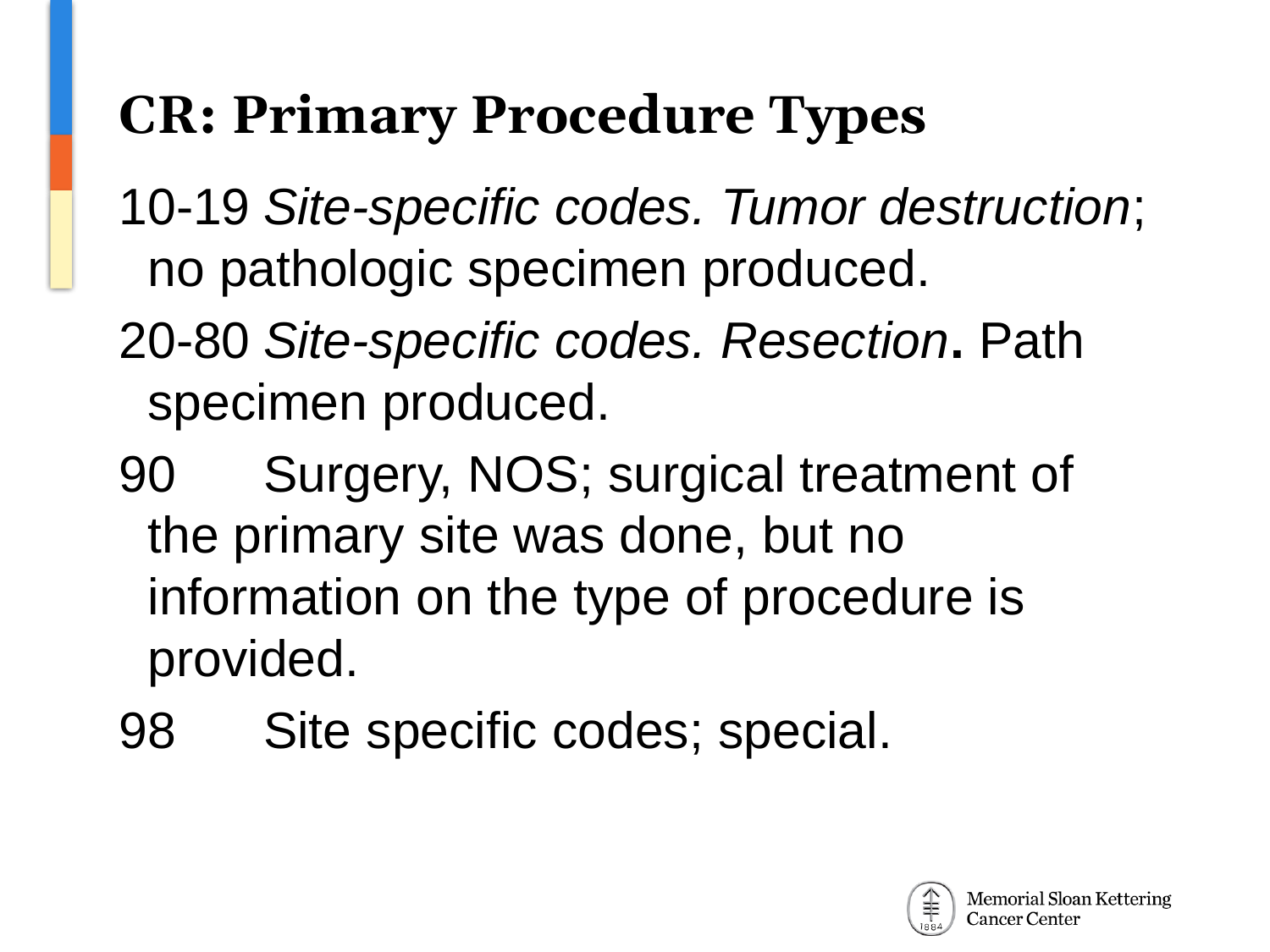

# CR: Primary Procedure Types
10-19	Site-specific codes. Tumor destruction; no pathologic specimen produced.
20-80	Site-specific codes. Resection. Path specimen produced.
90	Surgery, NOS; surgical treatment of the primary site was done, but no information on the type of procedure is provided.
98	Site specific codes; special.